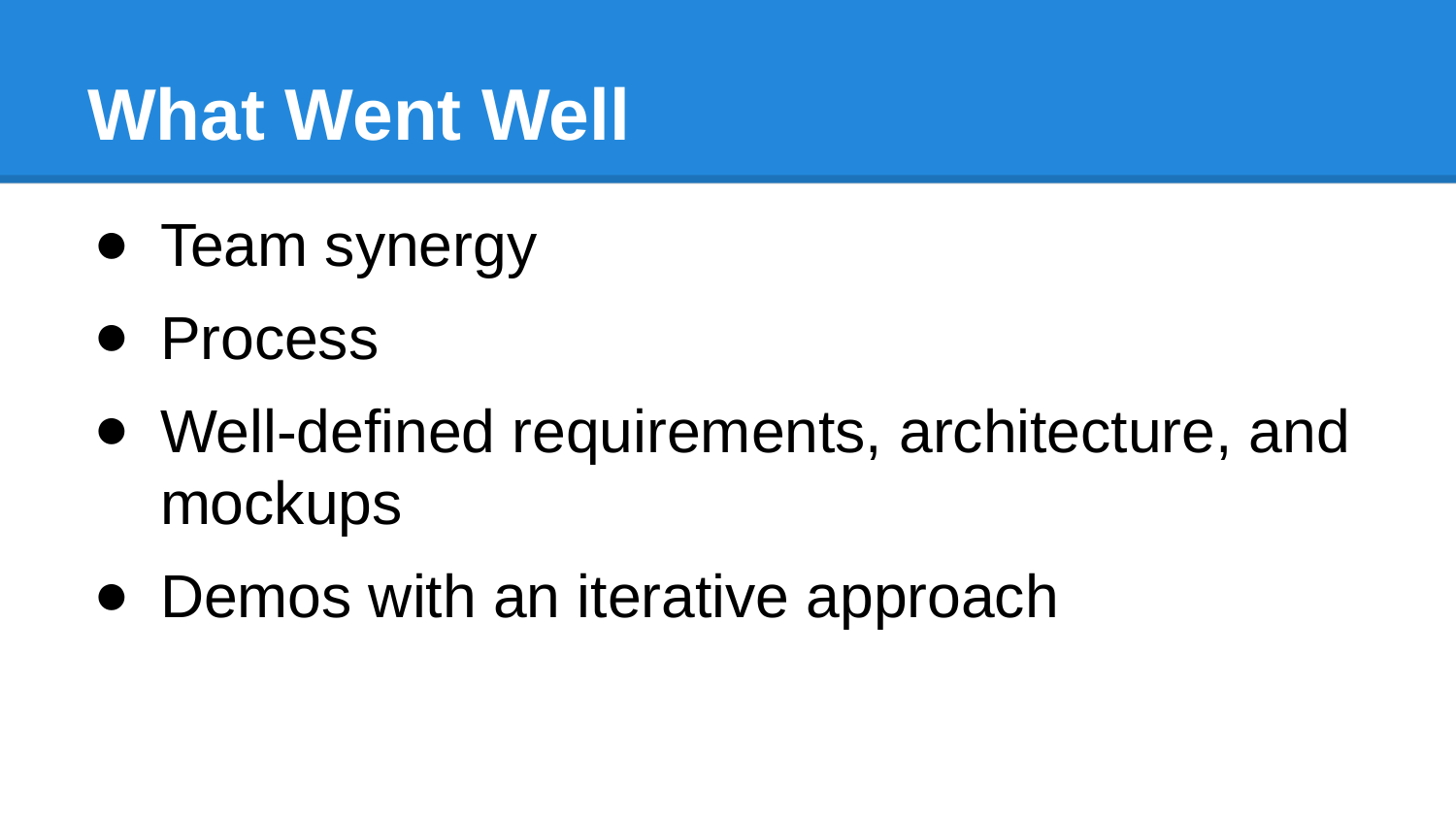

# What Went Well
Team synergy
Process
Well-defined requirements, architecture, and mockups
Demos with an iterative approach